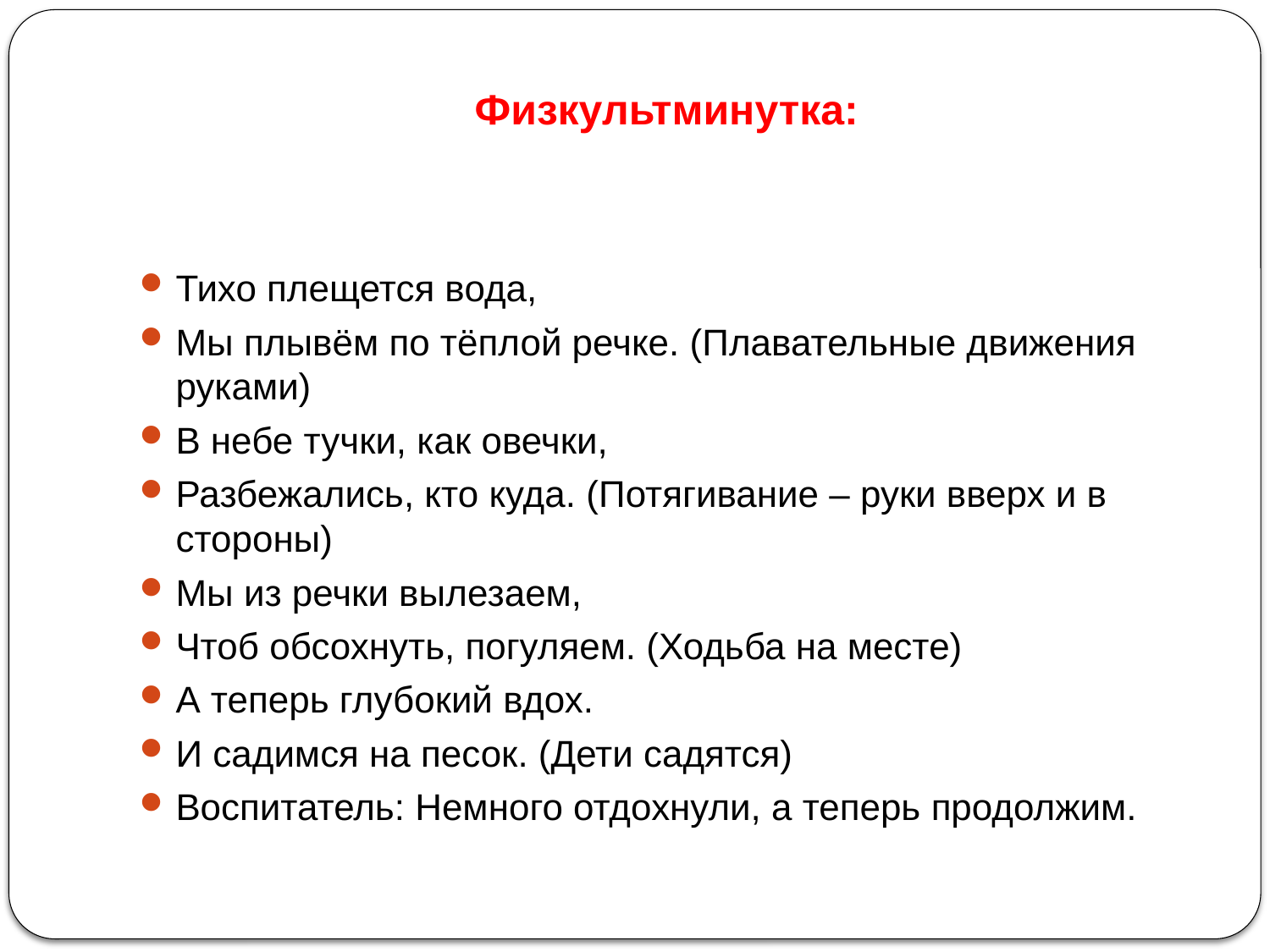

# Физкультминутка:

Тихо плещется вода,
Мы плывём по тёплой речке. (Плавательные движения руками)
В небе тучки, как овечки,
Разбежались, кто куда. (Потягивание – руки вверх и в стороны)
Мы из речки вылезаем,
Чтоб обсохнуть, погуляем. (Ходьба на месте)
А теперь глубокий вдох.
И садимся на песок. (Дети садятся)
Воспитатель: Немного отдохнули, а теперь продолжим.